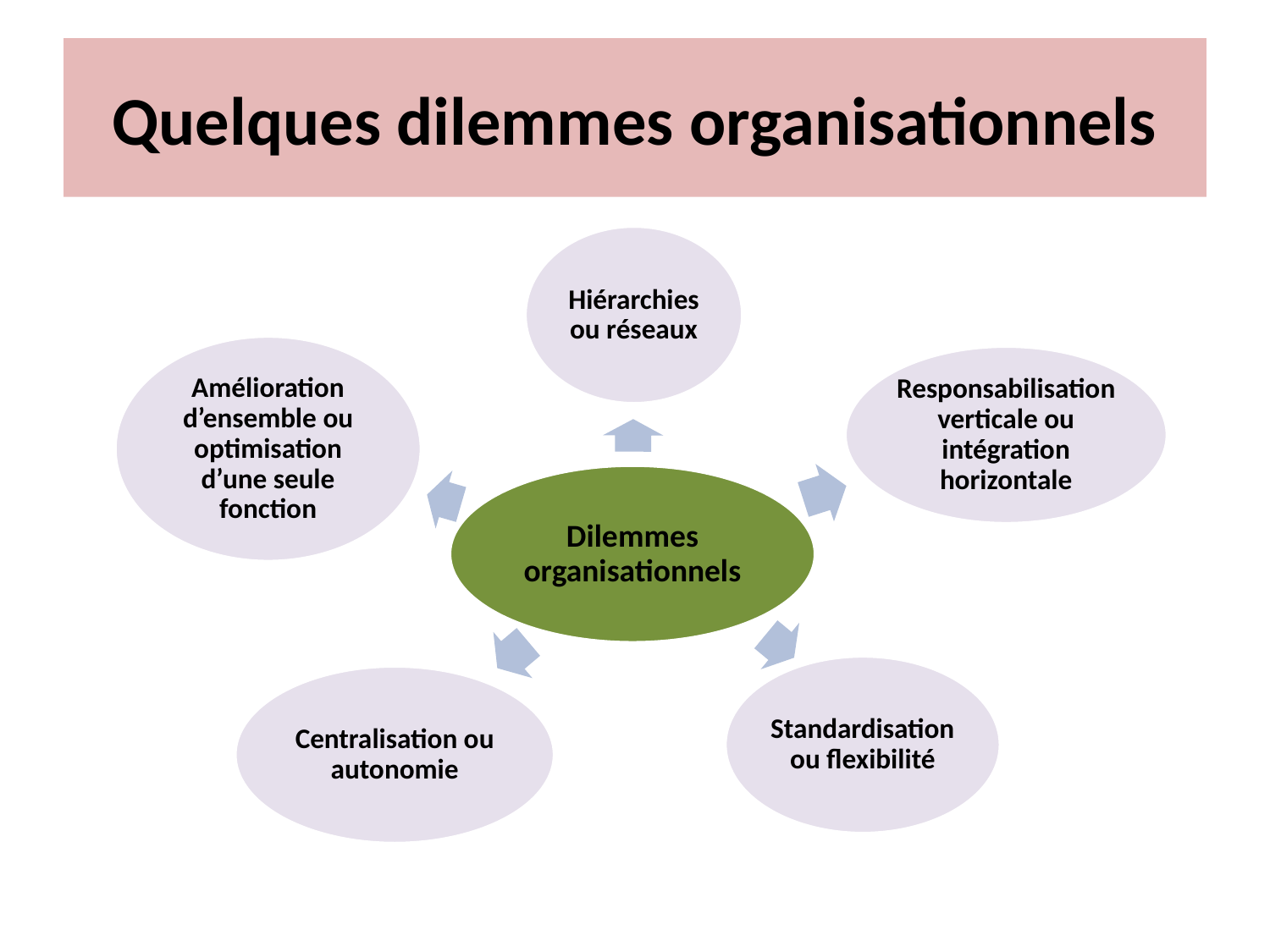

# Quelques dilemmes organisationnels
Dilemmes organisationnels

Hiérarchies ou réseaux

Responsabilisation verticale ou intégration horizontale

Standardisation ou flexibilité

Centralisation ou autonomie

Amélioration d’ensemble ou optimisation d’une seule fonction